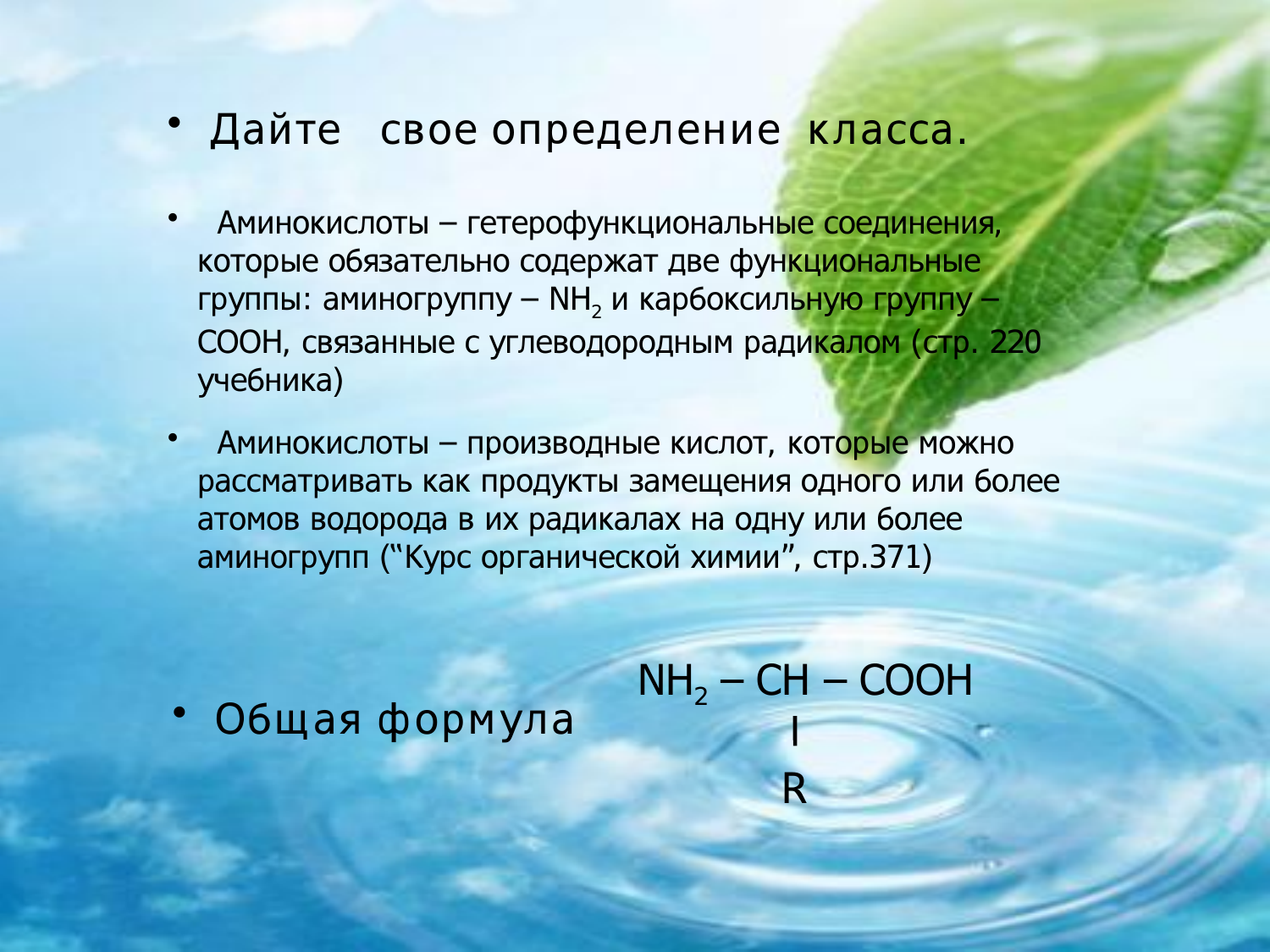

Дайте   свое определение  класса.
  Аминокислоты – гетерофункциональные соединения, которые обязательно содержат две функциональные группы: аминогруппу – NH2 и карбоксильную группу –COOH, связанные с углеводородным радикалом (стр. 220 учебника)
  Аминокислоты – производные кислот, которые можно рассматривать как продукты замещения одного или более атомов водорода в их радикалах на одну или более аминогрупп (“Курс органической химии”, стр.371)

NH2 – CH – COOH

           R

 Общая формула